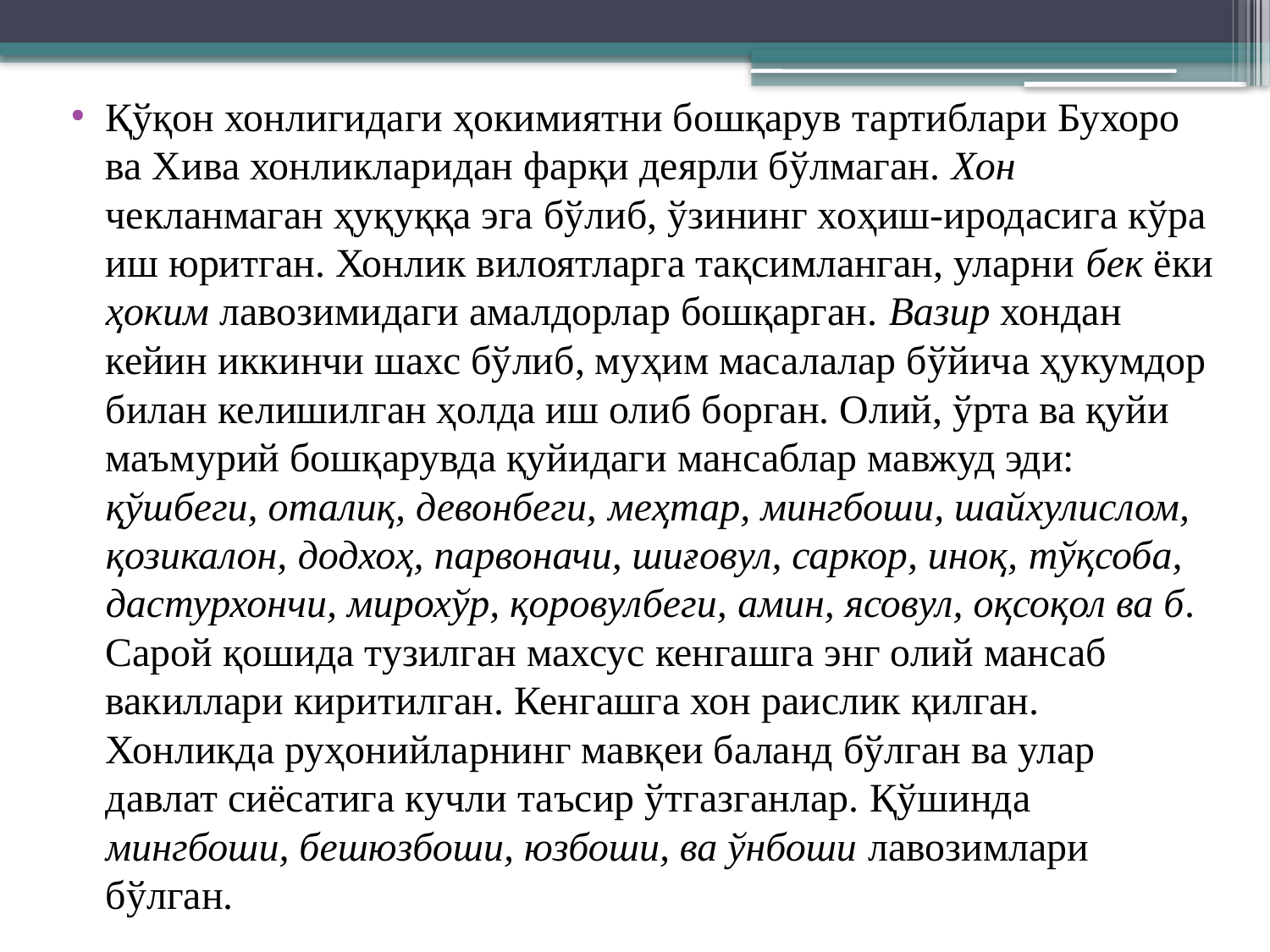

Қўқон хонлигидаги ҳокимиятни бошқарув тартиблари Бухоро ва Хива хонликларидан фарқи деярли бўлмаган. Хон чекланмаган ҳуқуққа эга бўлиб, ўзининг хоҳиш-иродасига кўра иш юритган. Хонлик вилоятларга тақсимланган, уларни бек ёки ҳоким лавозимидаги амалдорлар бошқарган. Вазир хондан кейин иккинчи шахс бўлиб, муҳим масалалар бўйича ҳукумдор билан келишилган ҳолда иш олиб борган. Олий, ўрта ва қуйи маъмурий бошқарувда қуйидаги мансаблар мавжуд эди: қўшбеги, оталиқ, девонбеги, меҳтар, мингбоши, шайхулислом, қозикалон, додхоҳ, парвоначи, шиғовул, саркор, иноқ, тўқсоба, дастурхончи, мирохўр, қоровулбеги, амин, ясовул, оқсоқол ва б.  Сарой қошида тузилган махсус кенгашга энг олий мансаб вакиллари киритилган. Кенгашга хон раислик қилган. Хонликда руҳонийларнинг мавқеи баланд бўлган ва улар давлат сиёсатига кучли таъсир ўтгазганлар. Қўшинда мингбоши, бешюзбоши, юзбоши, ва ўнбоши лавозимлари бўлган.